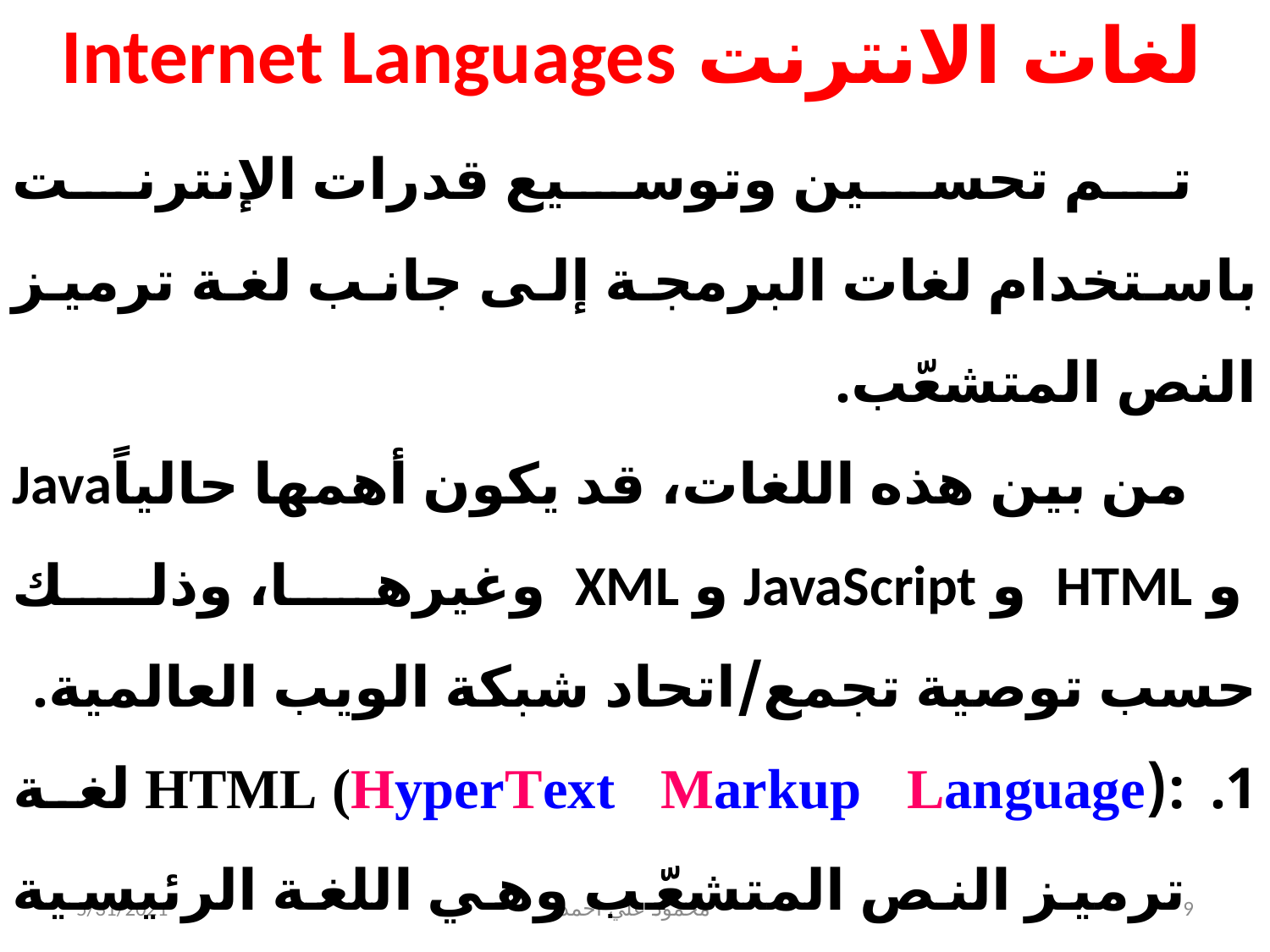

لغات الانترنت Internet Languages
تم تحسين وتوسيع قدرات الإنترنت باستخدام لغات البرمجة إلى جانب لغة ترميز النص المتشعّب.
من بين هذه اللغات، قد يكون أهمها حالياًJava  و HTML  و JavaScript و XML  وغيرها، وذلك حسب توصية تجمع/اتحاد شبكة الويب العالمية.
:(HyperText Markup Language) HTML لغة ترميز النص المتشعّب وهي اللغة الرئيسية المستخدمة لتطوير صفحات الويب.للإنترنت.
5/31/2021
محمود علي احمد
9